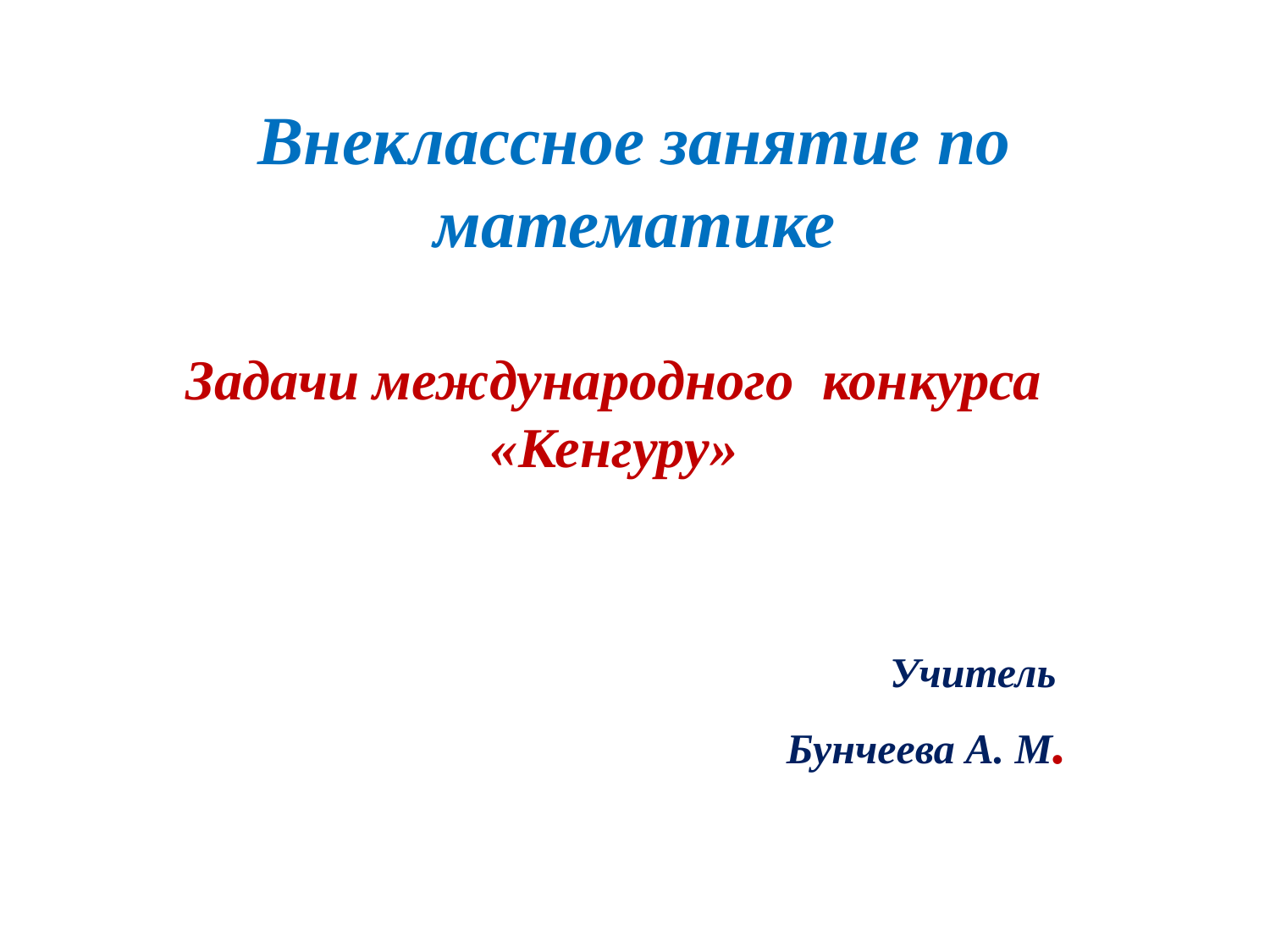

# Внеклассное занятие по математике
Задачи международного  конкурса «Кенгуру»

Учитель
Бунчеева А. М.